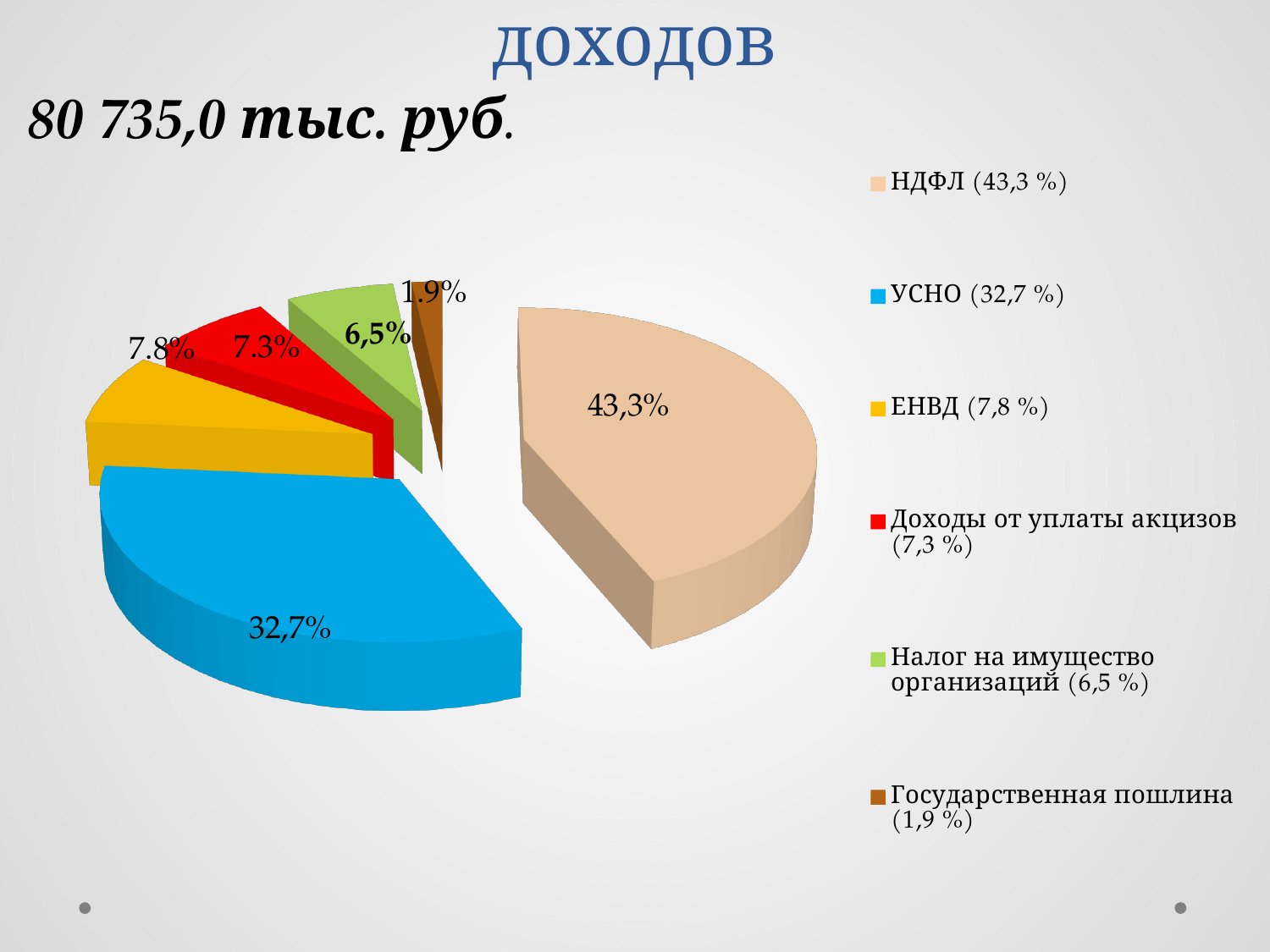

# Поступление налоговых доходов

[unsupported chart]

80 735,0 тыс. руб.